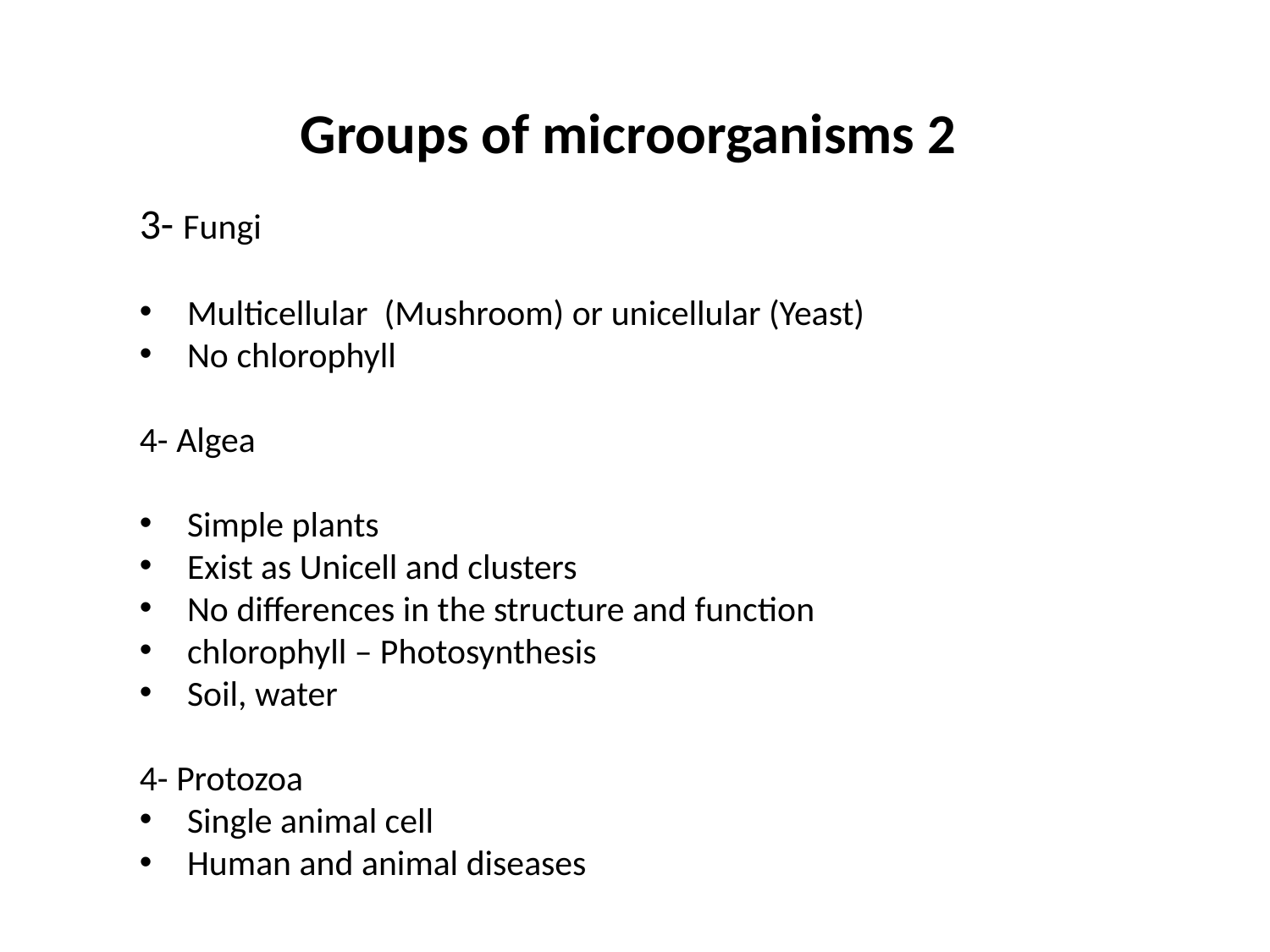

Groups of microorganisms 2
3- Fungi

Multicellular  (Mushroom) or unicellular (Yeast)
No chlorophyll

4- Algea

Simple plants
Exist as Unicell and clusters
No differences in the structure and function
chlorophyll – Photosynthesis
Soil, water

4- Protozoa
Single animal cell
Human and animal diseases